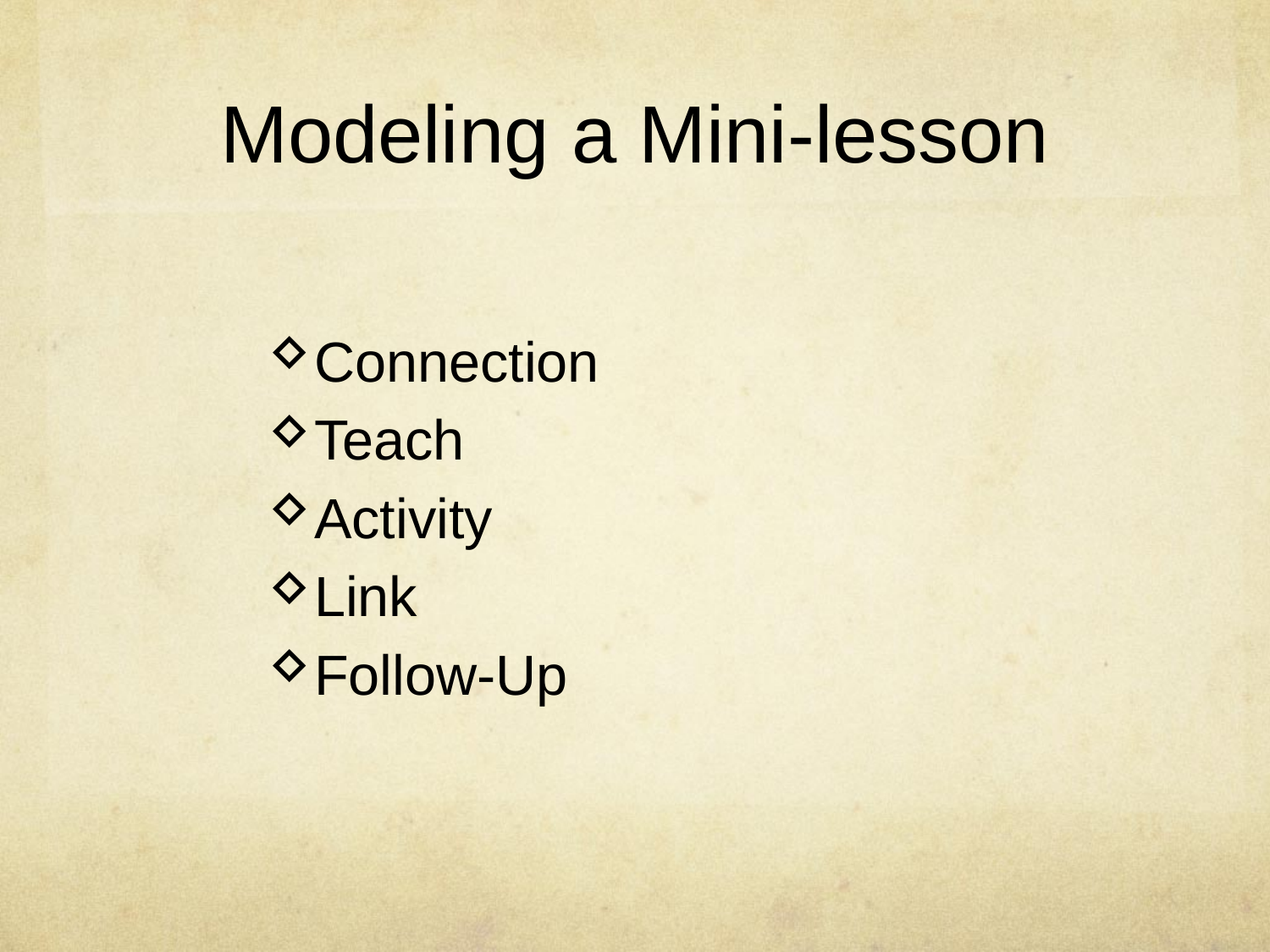

# Modeling a Mini-lesson

Connection
Teach
Activity
Link
Follow-Up